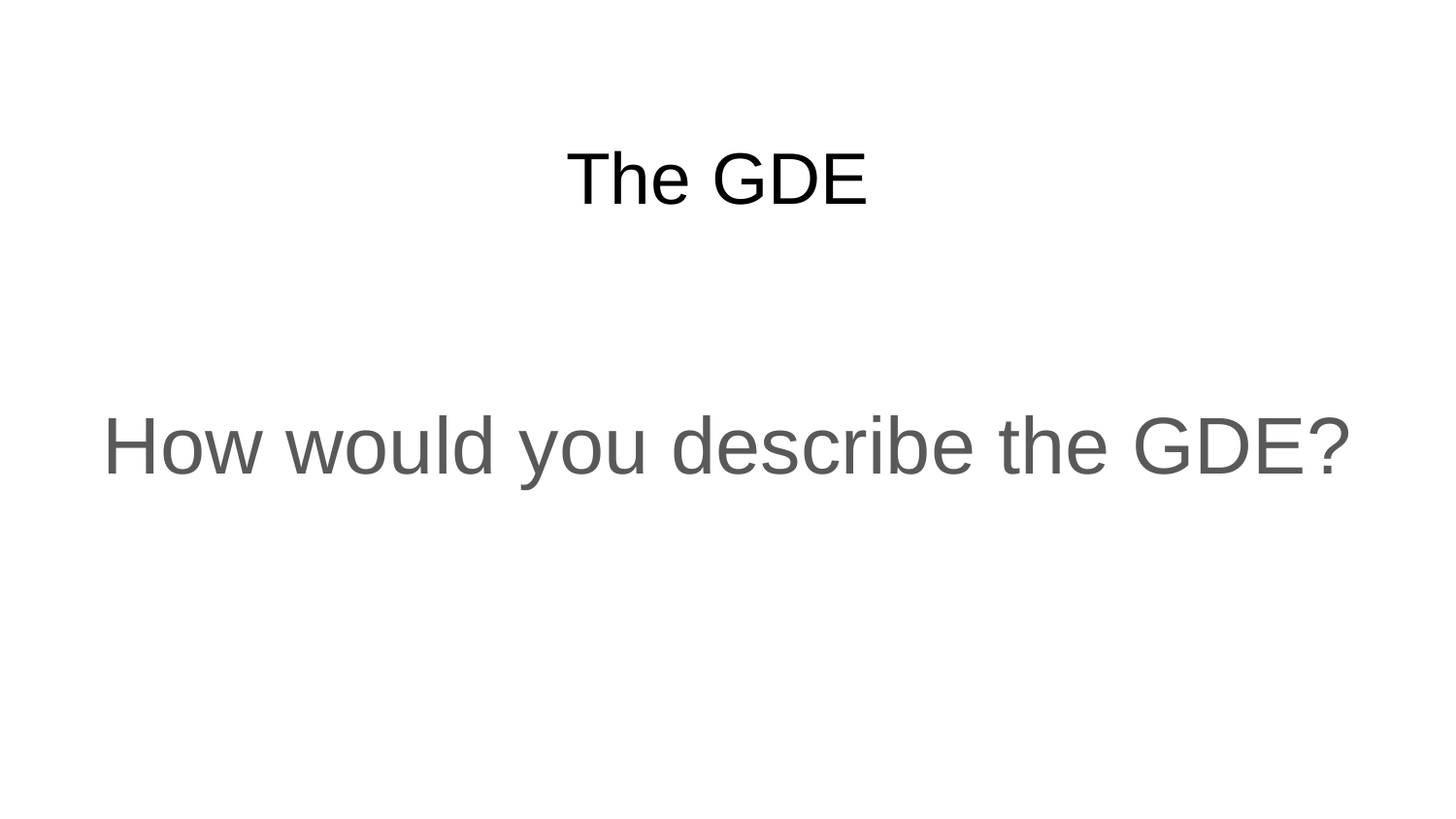

# The GDE

How would you describe the GDE?